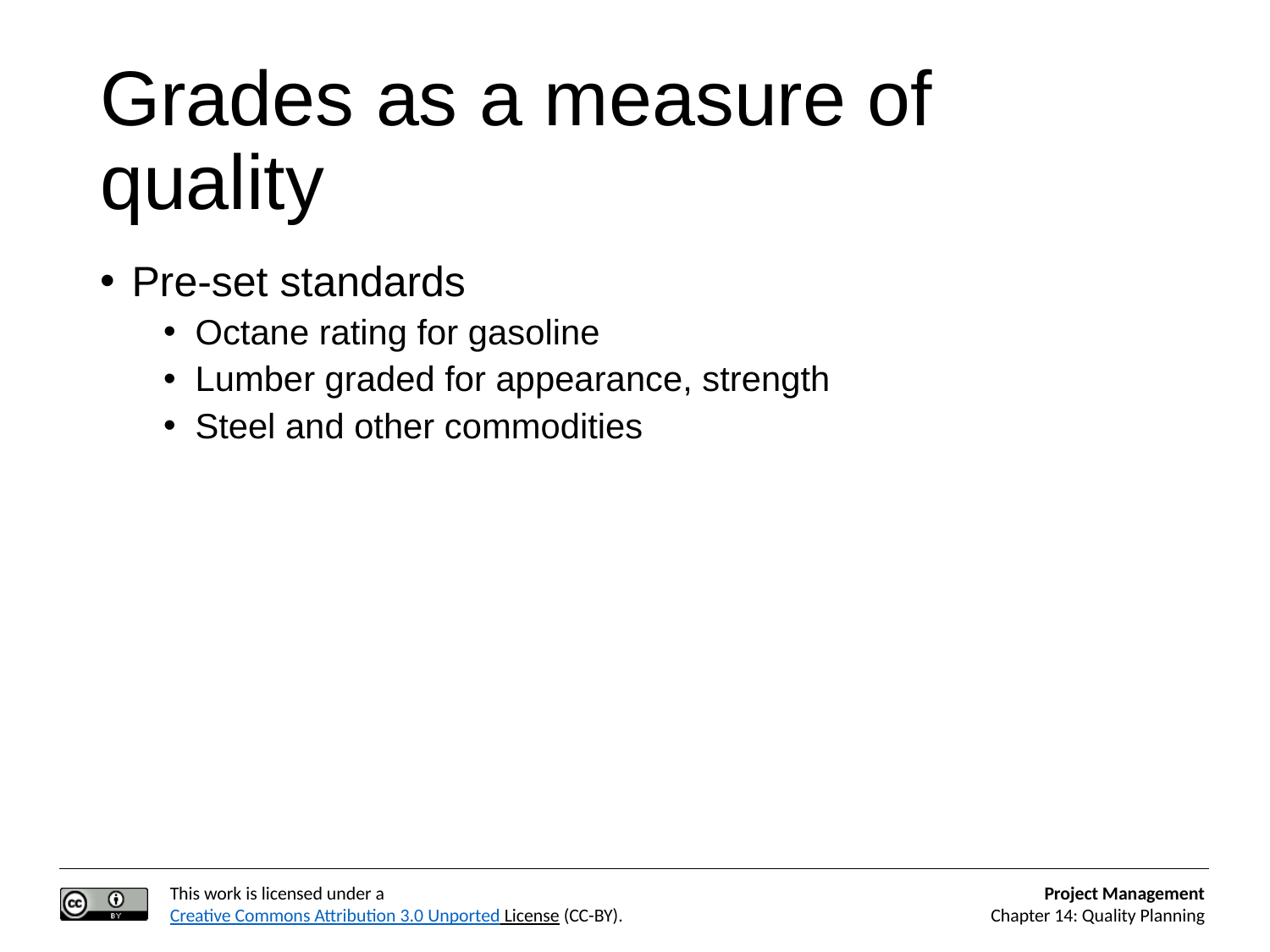

# Grades as a measure of quality
Pre-set standards
Octane rating for gasoline
Lumber graded for appearance, strength
Steel and other commodities